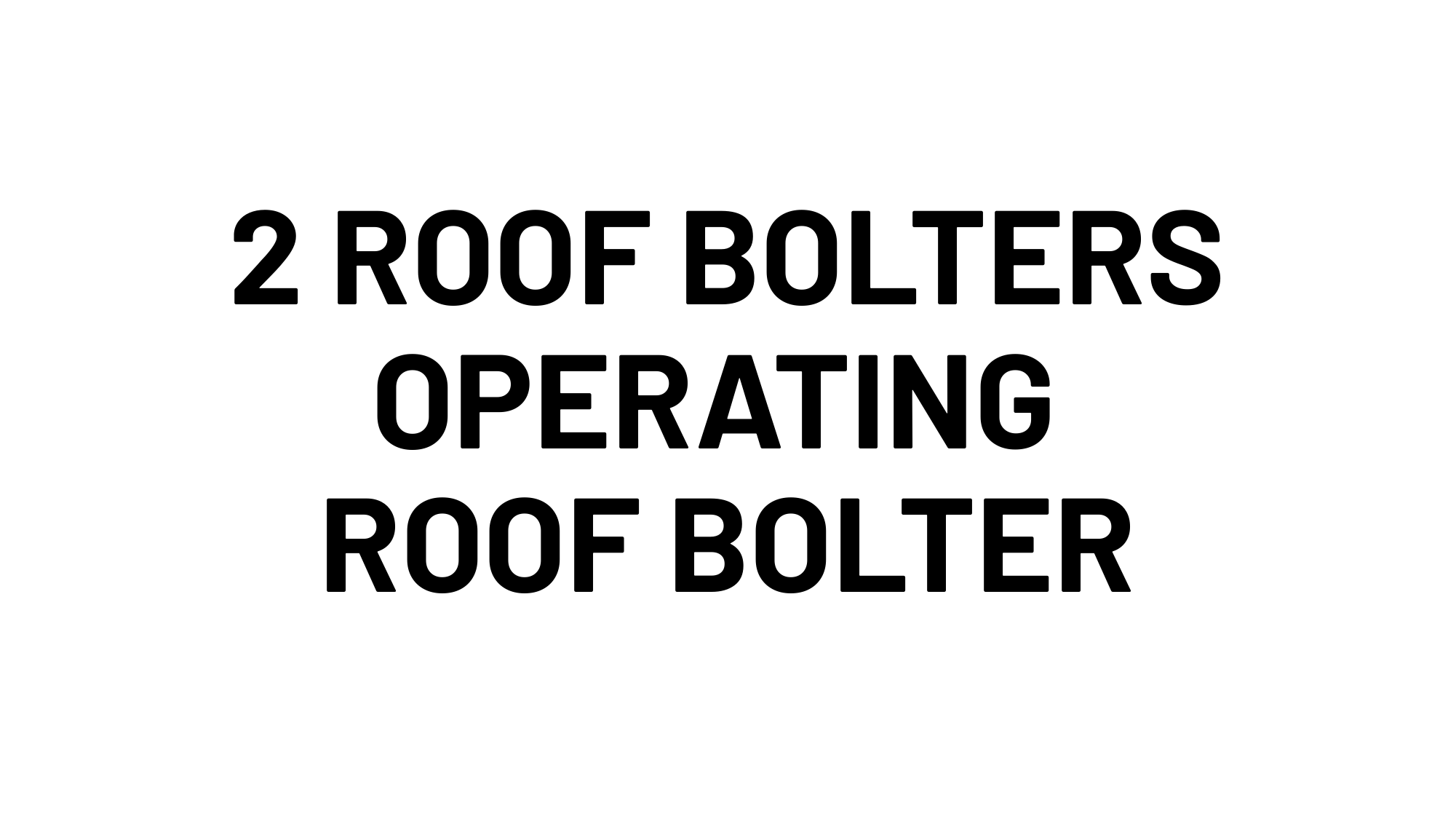

# 2 ROOF BOLTERS OPERATING ROOF BOLTER